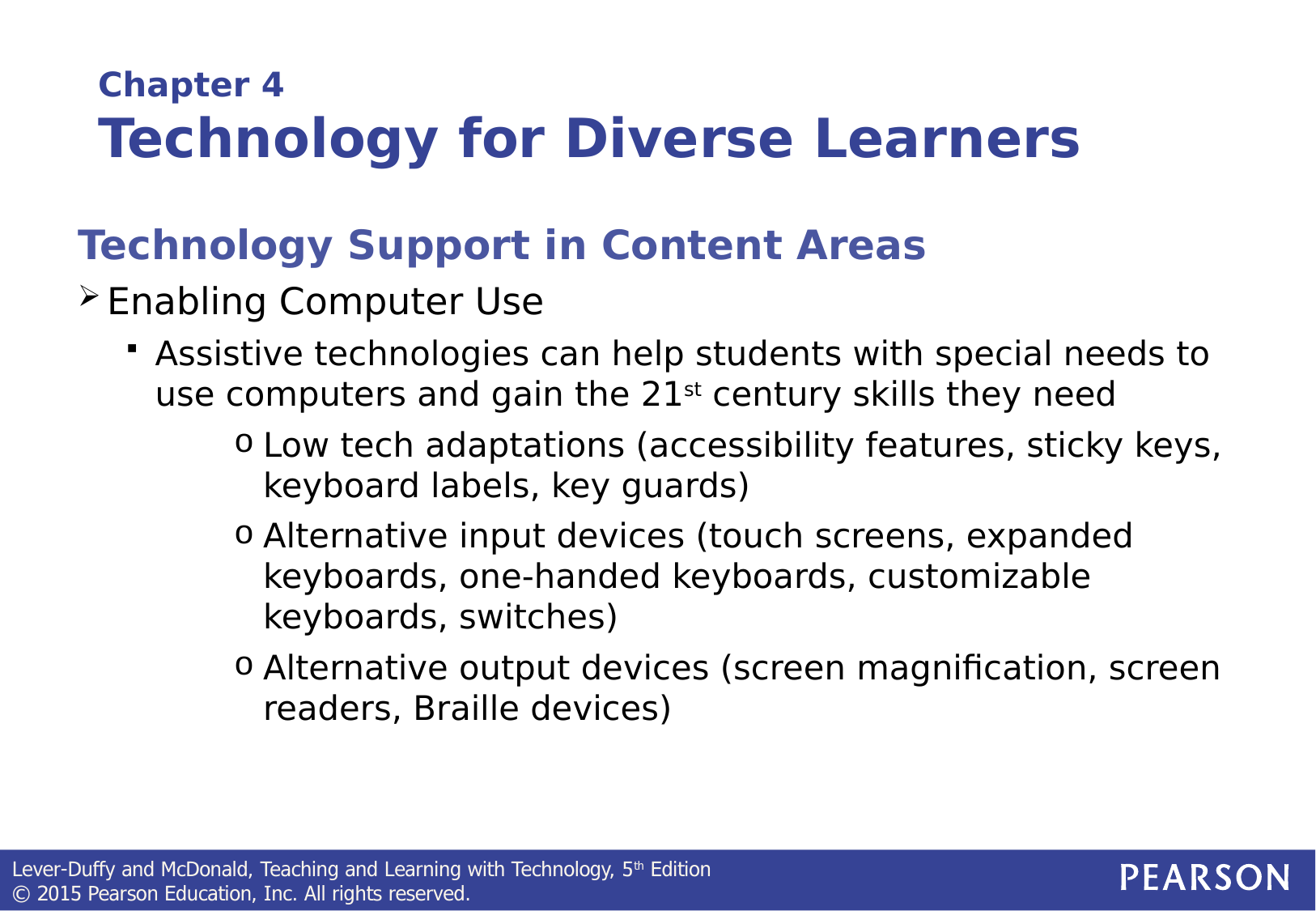

Chapter 4
Technology for Diverse Learners
Technology Support in Content Areas
Enabling Computer Use
Assistive technologies can help students with special needs to use computers and gain the 21st century skills they need
Low tech adaptations (accessibility features, sticky keys, keyboard labels, key guards)
Alternative input devices (touch screens, expanded keyboards, one-handed keyboards, customizable keyboards, switches)
Alternative output devices (screen magnification, screen readers, Braille devices)